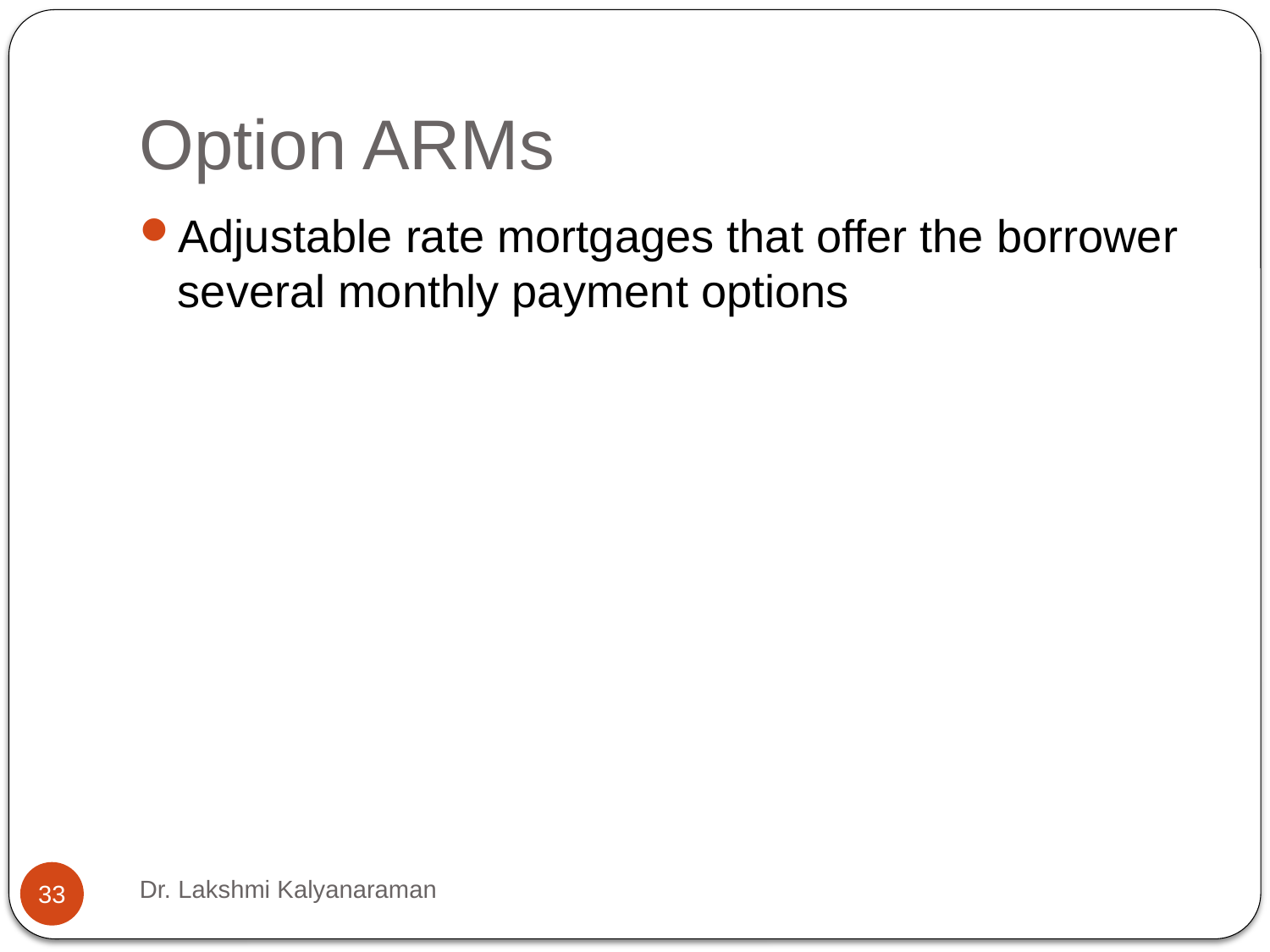

# Option ARMs
Adjustable rate mortgages that offer the borrower several monthly payment options

Dr. Lakshmi Kalyanaraman
33